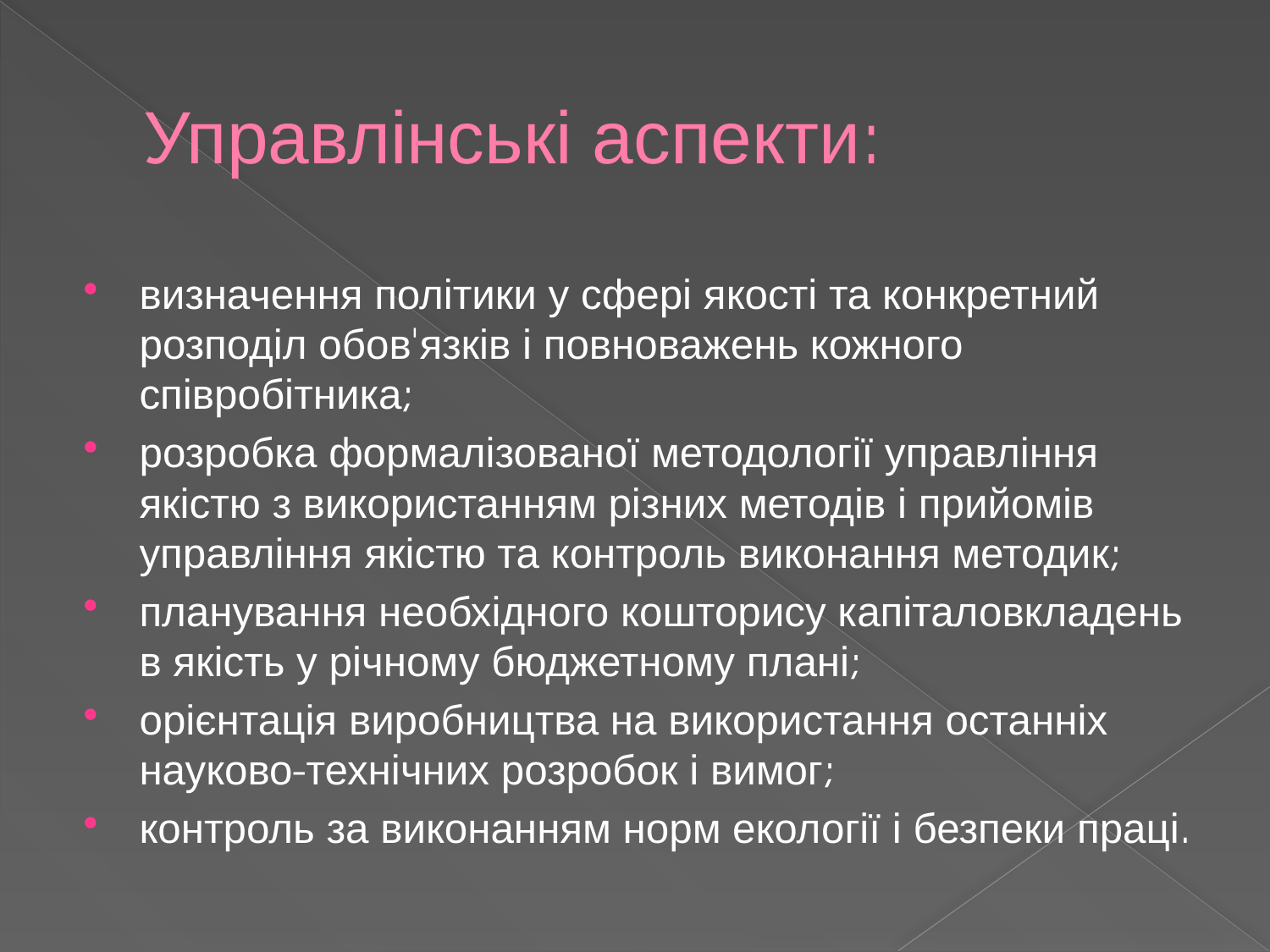

# Управлінські аспекти:
визначення політики у сфері якості та конкретний розподіл обов'язків і повноважень кожного співробітника;
розробка формалізованої методології управління якістю з використанням різних методів і прийомів управління якістю та контроль виконання методик;
планування необхідного кошторису капіталовкладень в якість у річному бюджетному плані;
орієнтація виробництва на використання останніх науково-технічних розробок і вимог;
контроль за виконанням норм екології і безпеки праці.